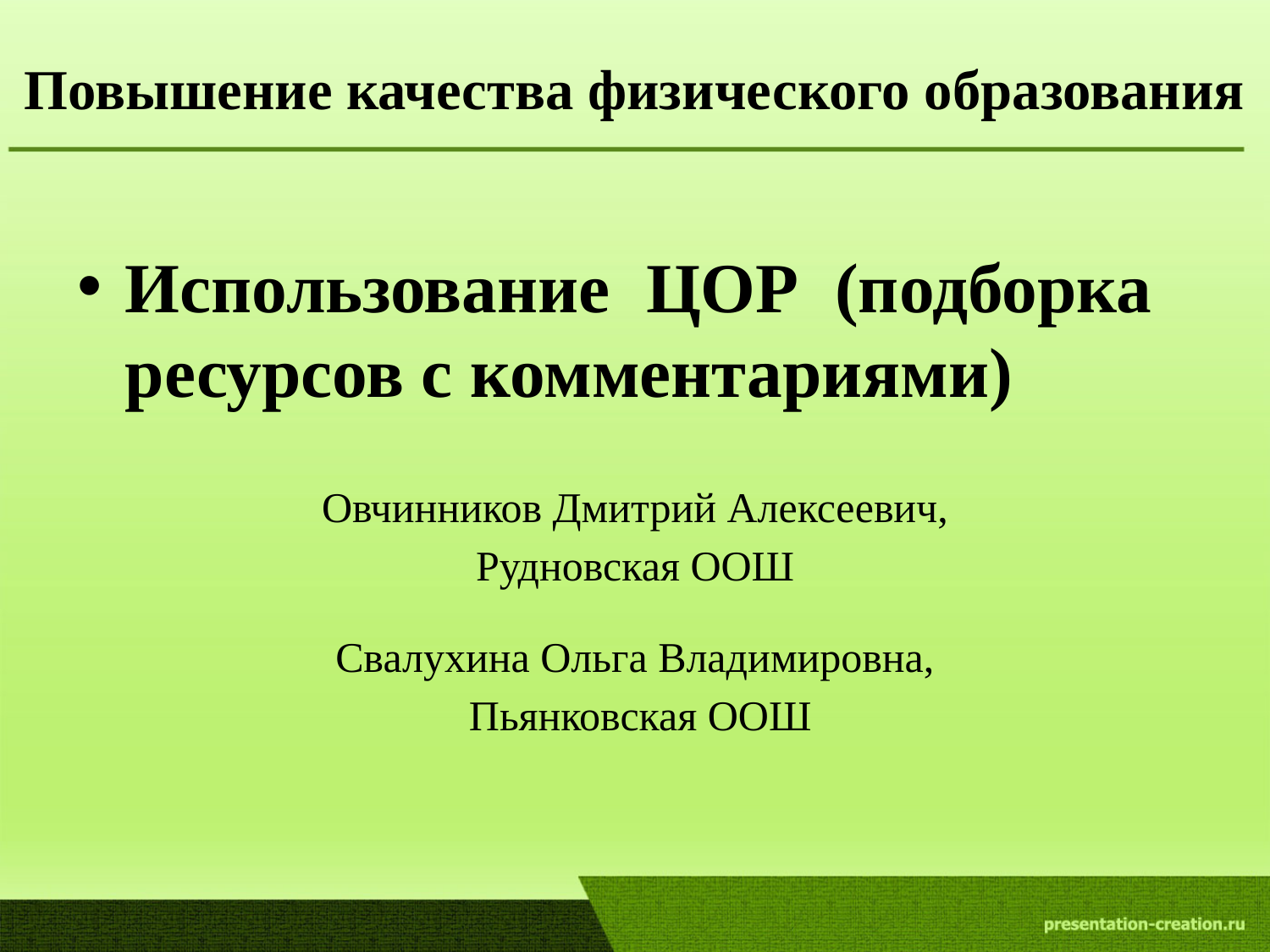

# Повышение качества физического образования
Использование ЦОР (подборка ресурсов с комментариями)
Овчинников Дмитрий Алексеевич,
Рудновская ООШ
Свалухина Ольга Владимировна,
 Пьянковская ООШ